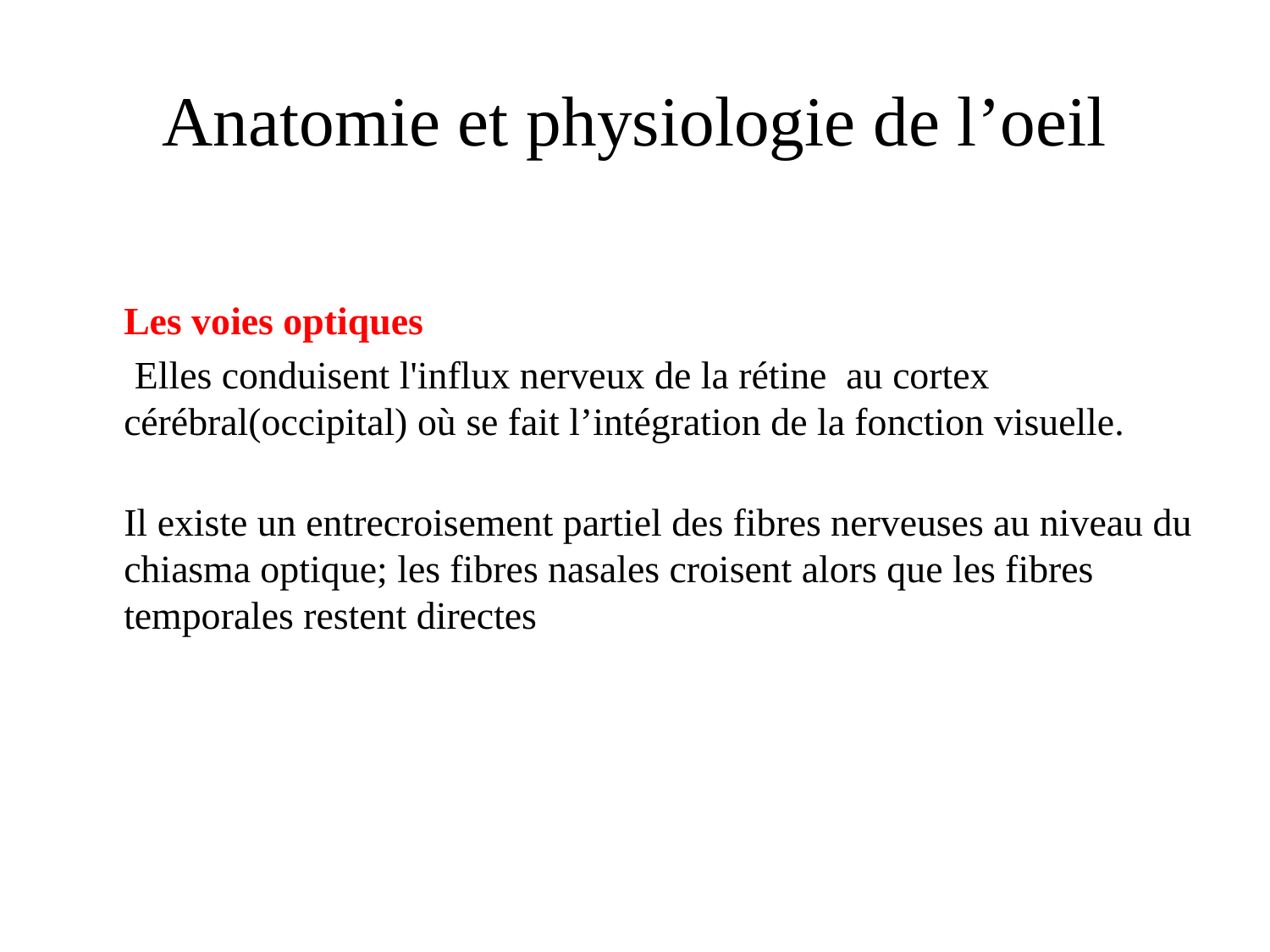

# Anatomie et physiologie de l’oeil
Les voies optiques
      Elles conduisent l'influx nerveux de la rétine  au cortex cérébral(occipital) où se fait l’intégration de la fonction visuelle.
Il existe un entrecroisement partiel des fibres nerveuses au niveau du chiasma optique; les fibres nasales croisent alors que les fibres temporales restent directes